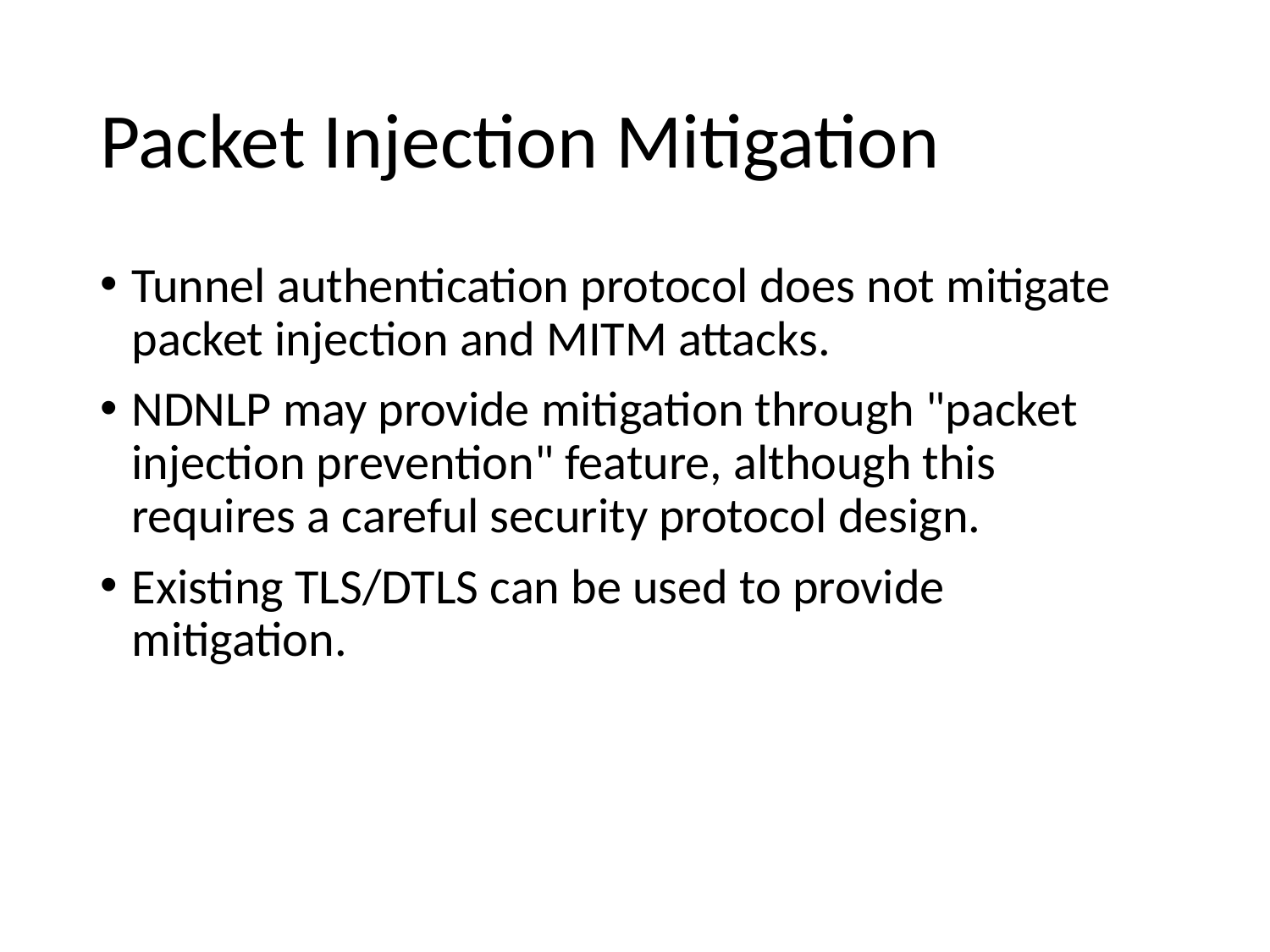

# Packet Injection Mitigation
Tunnel authentication protocol does not mitigate packet injection and MITM attacks.
NDNLP may provide mitigation through "packet injection prevention" feature, although this requires a careful security protocol design.
Existing TLS/DTLS can be used to provide mitigation.